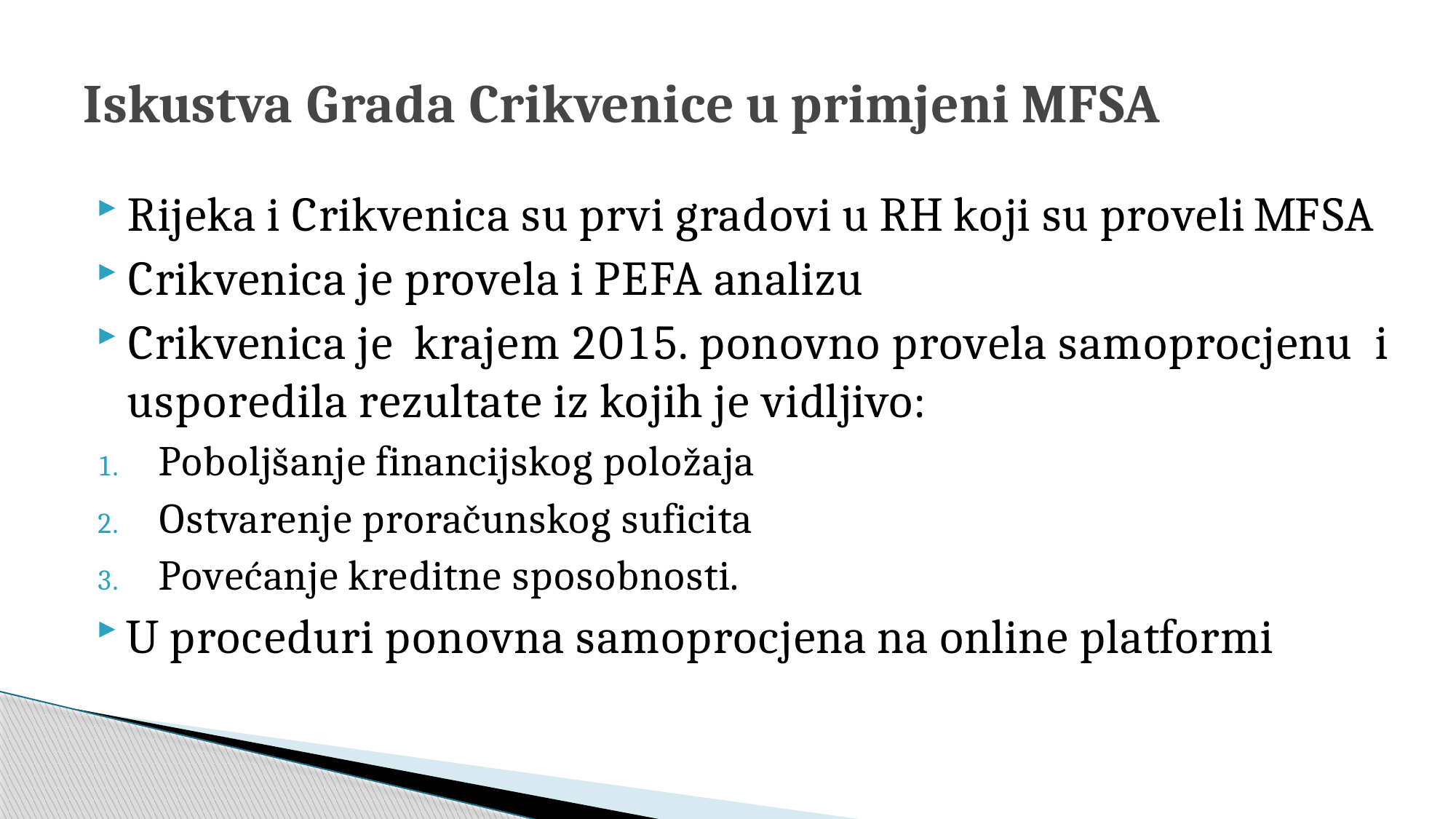

# Iskustva Grada Crikvenice u primjeni MFSA
Rijeka i Crikvenica su prvi gradovi u RH koji su proveli MFSA
Crikvenica je provela i PEFA analizu
Crikvenica je  krajem 2015. ponovno provela samoprocjenu  i usporedila rezultate iz kojih je vidljivo:
Poboljšanje financijskog položaja
Ostvarenje proračunskog suficita
Povećanje kreditne sposobnosti.
U proceduri ponovna samoprocjena na online platformi